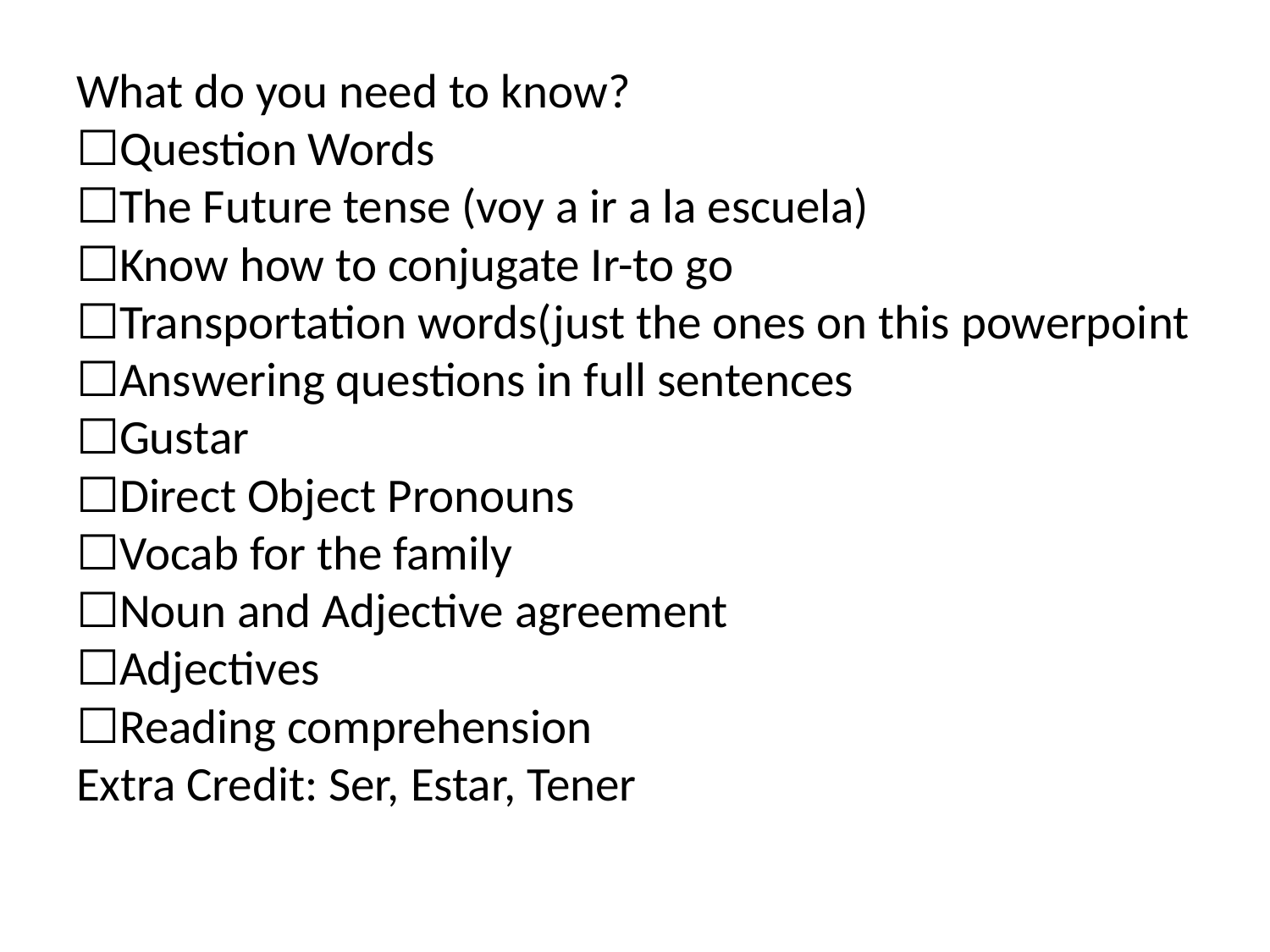

# What do you need to know? ☐Question Words ☐The Future tense (voy a ir a la escuela) ☐Know how to conjugate Ir-to go ☐Transportation words(just the ones on this powerpoint ☐Answering questions in full sentences ☐Gustar ☐Direct Object Pronouns ☐Vocab for the family ☐Noun and Adjective agreement ☐Adjectives ☐Reading comprehension Extra Credit: Ser, Estar, Tener